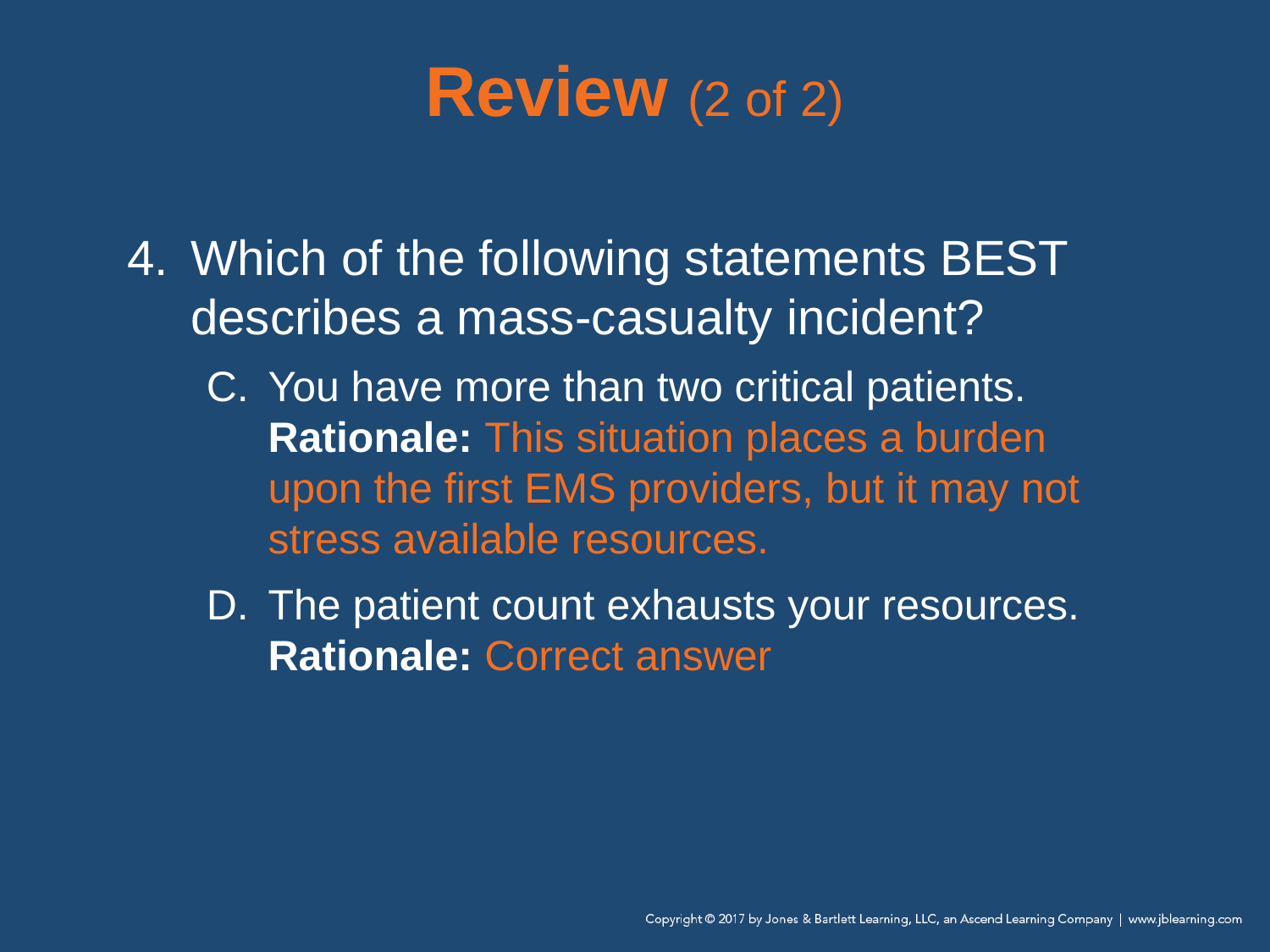

# Review (2 of 2)
Which of the following statements BEST describes a mass-casualty incident?
You have more than two critical patients.
Rationale: This situation places a burden upon the first EMS providers, but it may not stress available resources.
The patient count exhausts your resources.
Rationale: Correct answer